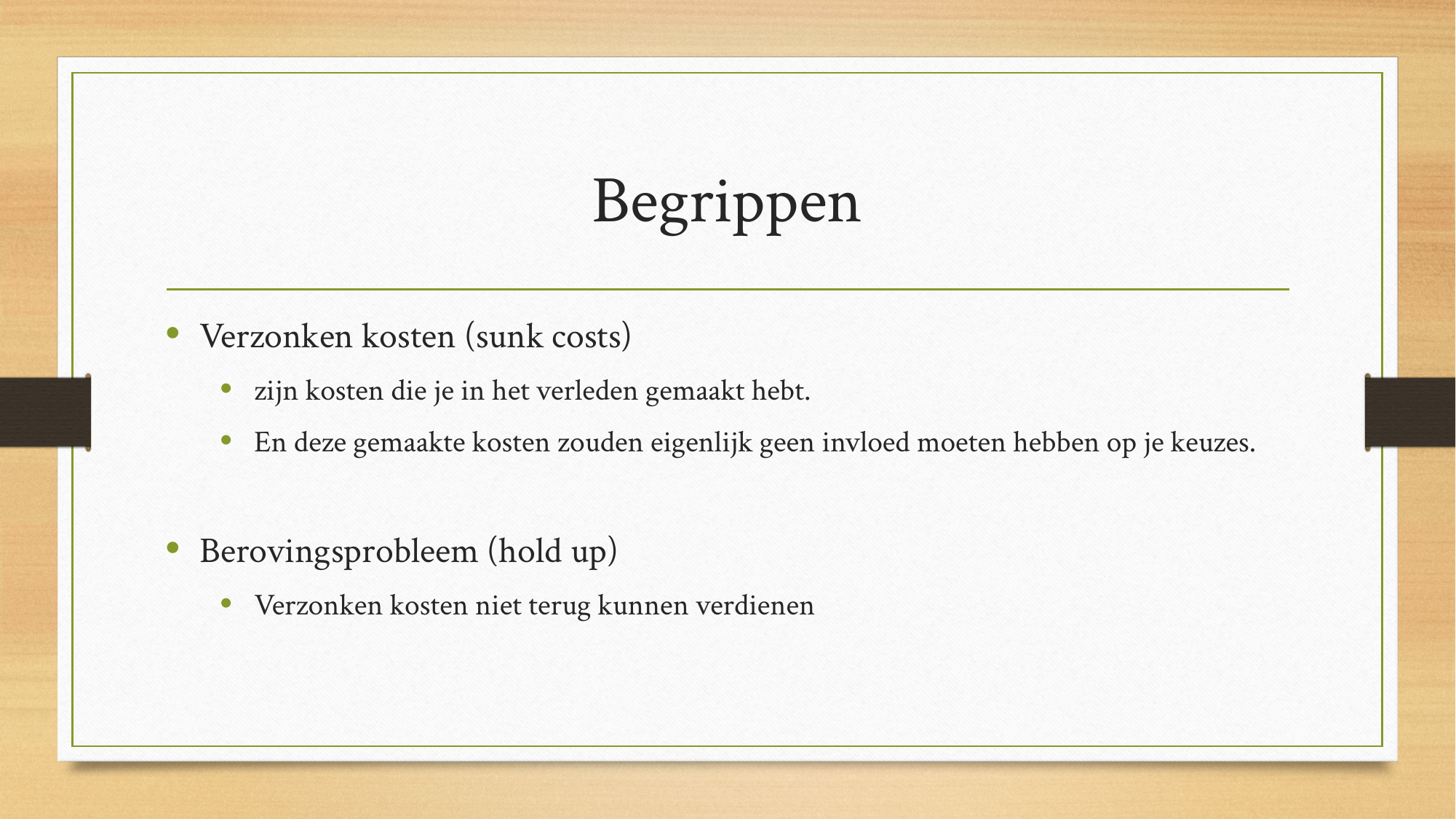

# Begrippen
Verzonken kosten (sunk costs)
zijn kosten die je in het verleden gemaakt hebt.
En deze gemaakte kosten zouden eigenlijk geen invloed moeten hebben op je keuzes.

Berovingsprobleem (hold up)
Verzonken kosten niet terug kunnen verdienen